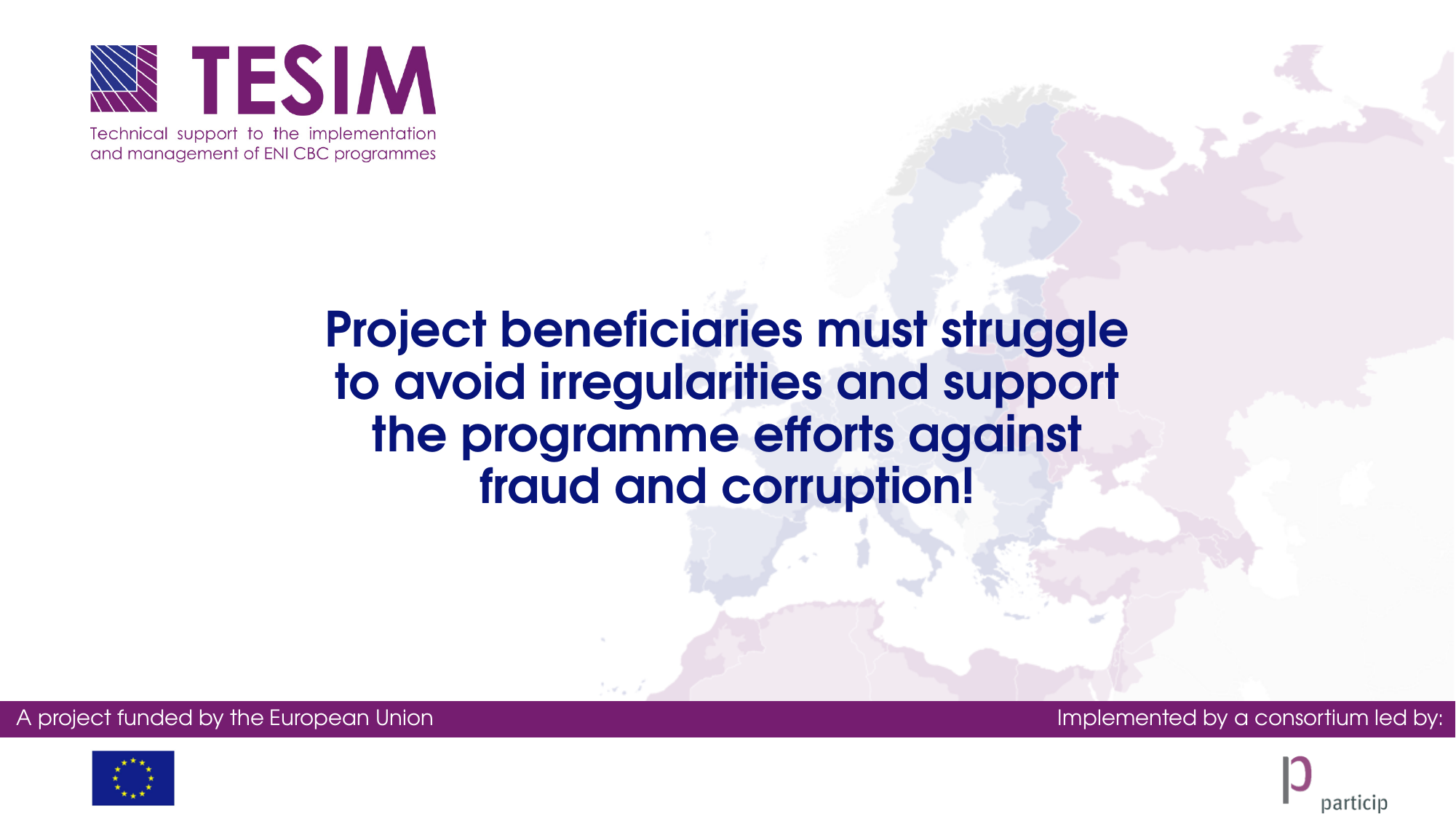

# Project beneficiaries must struggle to avoid irregularities and support the programme efforts against fraud and corruption!